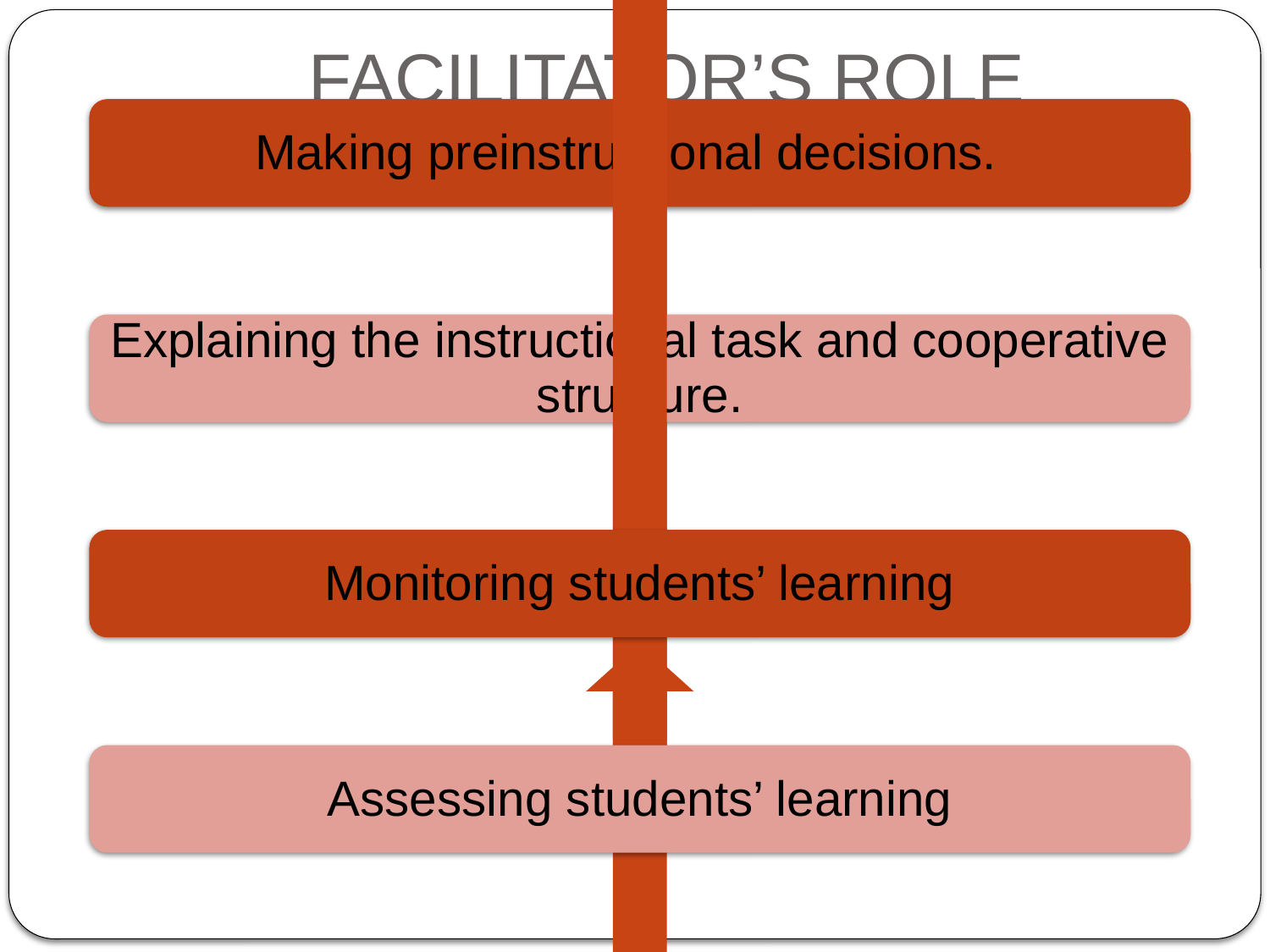

# FACILITATOR’S ROLE
Explaining the instructional task and cooperative structure.
Monitoring students’ learning
Making preinstructional decisions.
Assessing students’ learning